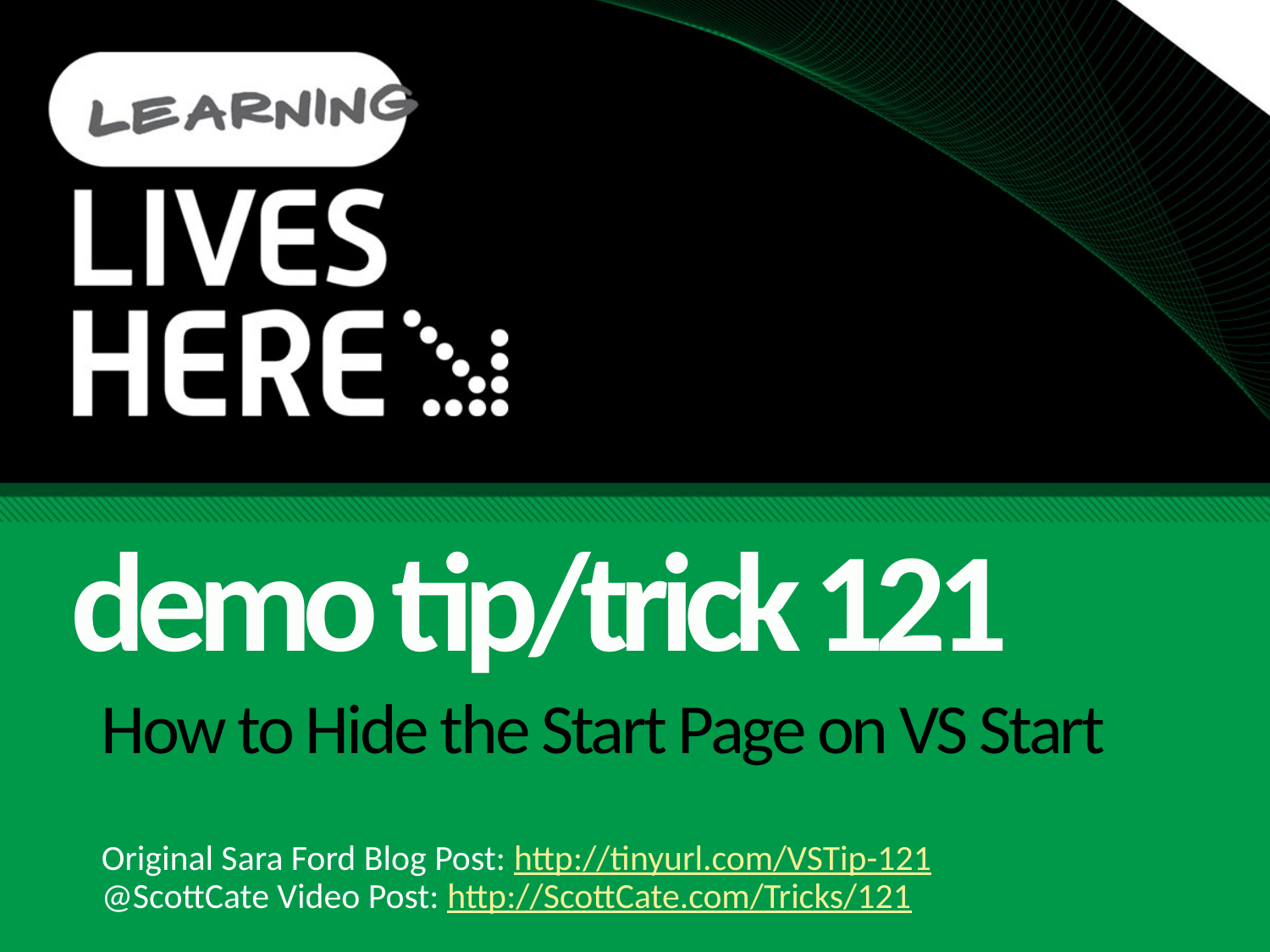

demo tip/trick 121
# How to Hide the Start Page on VS Start

Original Sara Ford Blog Post: http://tinyurl.com/VSTip-121
@ScottCate Video Post: http://ScottCate.com/Tricks/121